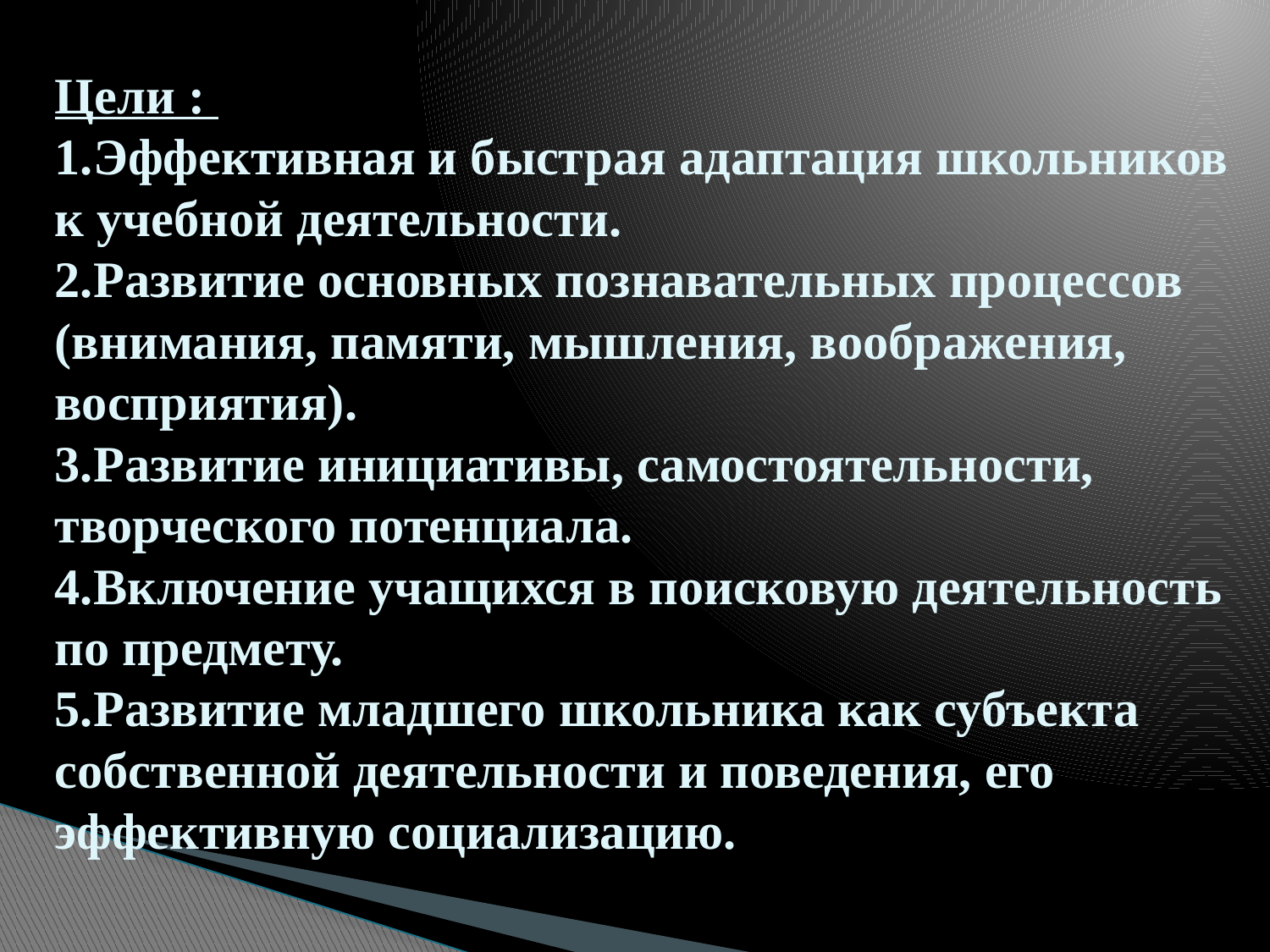

# Цели :  1.Эффективная и быстрая адаптация школьников к учебной деятельности. 2.Развитие основных познавательных процессов (внимания, памяти, мышления, воображения, восприятия). 3.Развитие инициативы, самостоятельности, творческого потенциала. 4.Включение учащихся в поисковую деятельность по предмету. 5.Развитие младшего школьника как субъекта собственной деятельности и поведения, его эффективную социализацию.